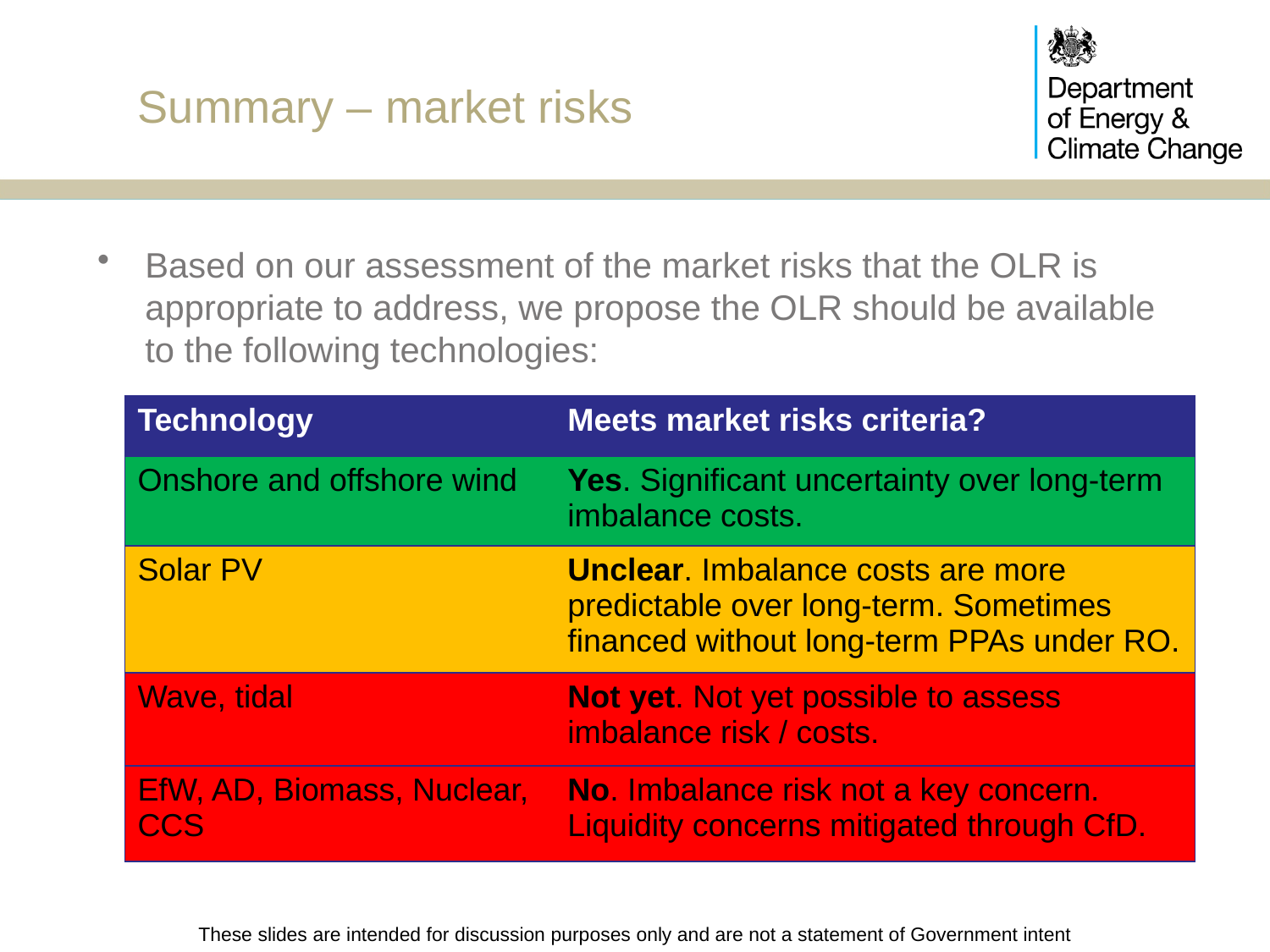

# Summary – market risks
Based on our assessment of the market risks that the OLR is appropriate to address, we propose the OLR should be available to the following technologies:
| Technology | Meets market risks criteria? |
| --- | --- |
| Onshore and offshore wind | Yes. Significant uncertainty over long-term imbalance costs. |
| Solar PV | Unclear. Imbalance costs are more predictable over long-term. Sometimes financed without long-term PPAs under RO. |
| Wave, tidal | Not yet. Not yet possible to assess imbalance risk / costs. |
| EfW, AD, Biomass, Nuclear, CCS | No. Imbalance risk not a key concern. Liquidity concerns mitigated through CfD. |
These slides are intended for discussion purposes only and are not a statement of Government intent